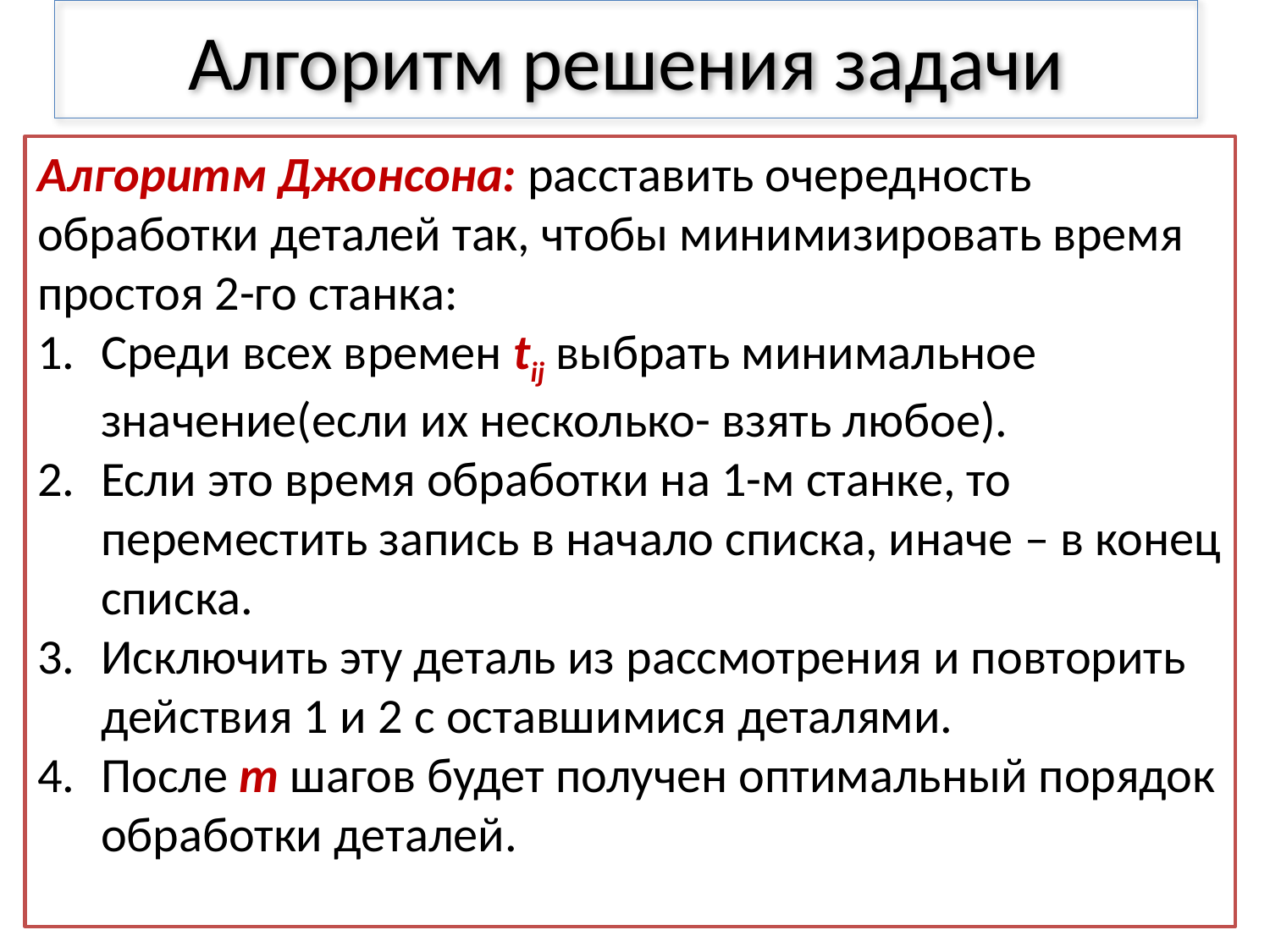

# Алгоритм решения задачи
Алгоритм Джонсона: расставить очередность обработки деталей так, чтобы минимизировать время простоя 2-го станка:
Среди всех времен tij выбрать минимальное значение(если их несколько- взять любое).
Если это время обработки на 1-м станке, то переместить запись в начало списка, иначе – в конец списка.
Исключить эту деталь из рассмотрения и повторить действия 1 и 2 с оставшимися деталями.
После m шагов будет получен оптимальный порядок обработки деталей.